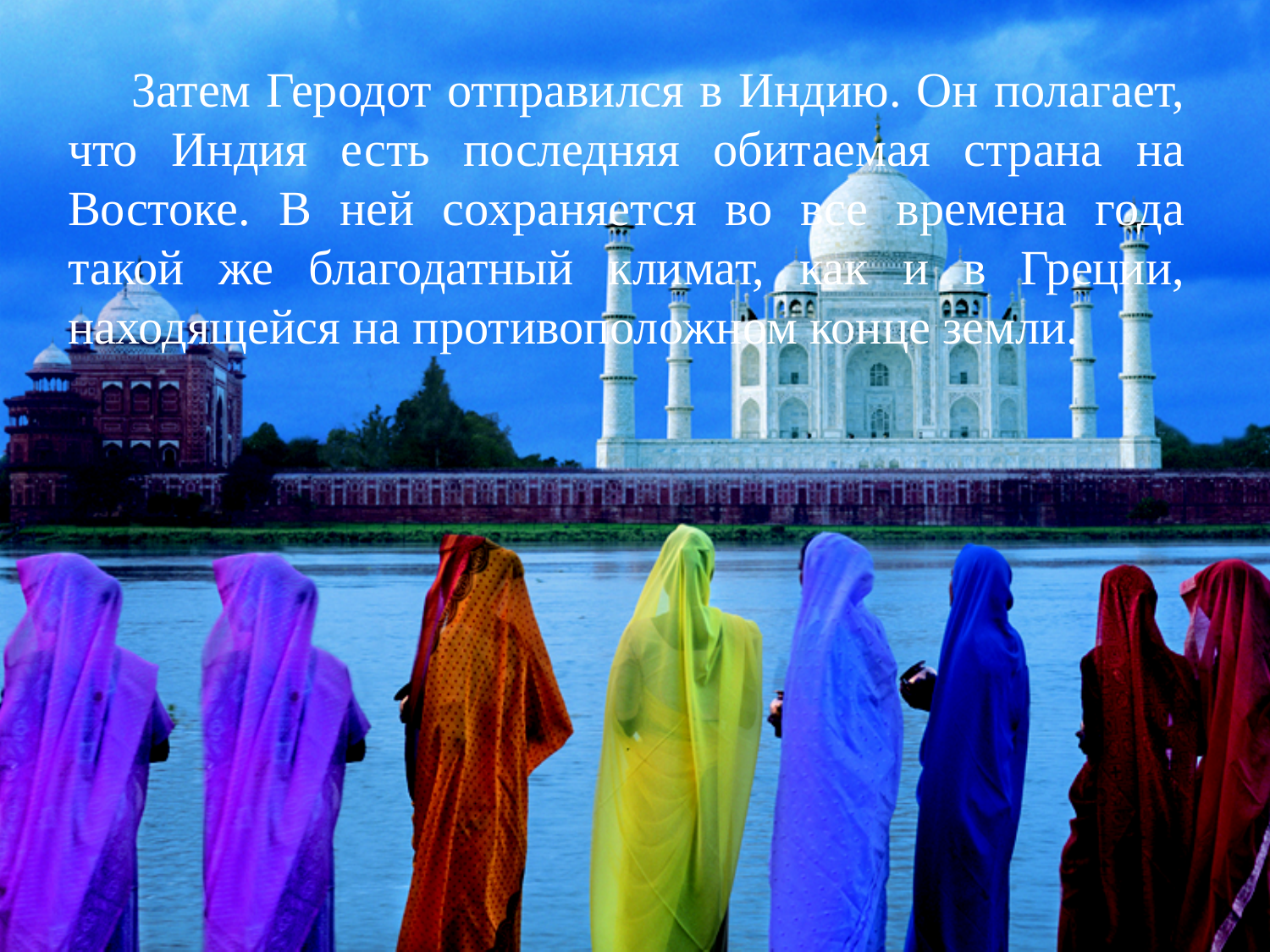

# Затем Геродот отправился в Индию. Он полагает, что Индия есть последняя обитаемая страна на Востоке. В ней сохраняется во все времена года такой же благодатный климат, как и в Греции, находящейся на противоположном конце земли.